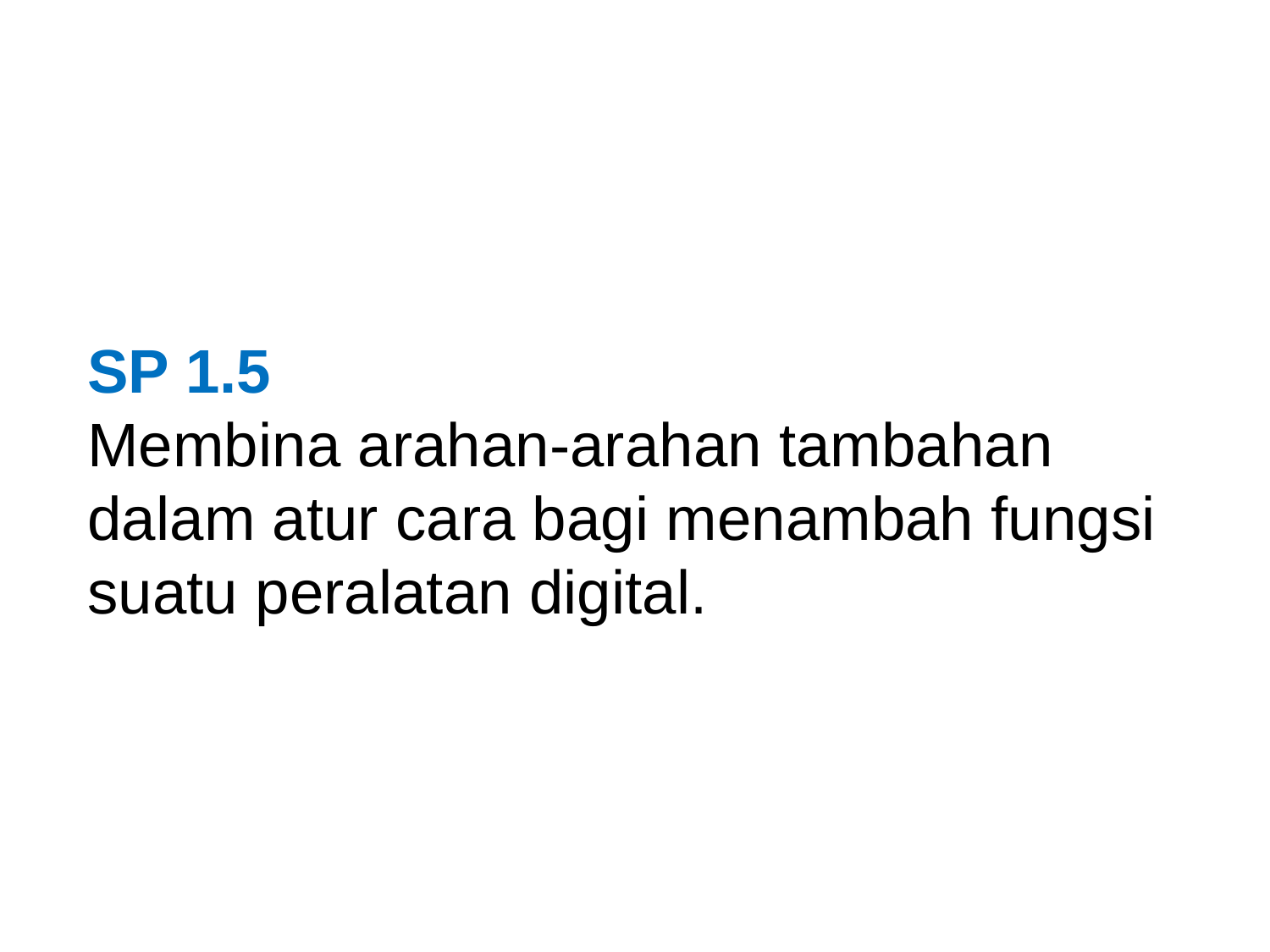

# SP 1.5 Membina arahan-arahan tambahan dalam atur cara bagi menambah fungsi suatu peralatan digital.